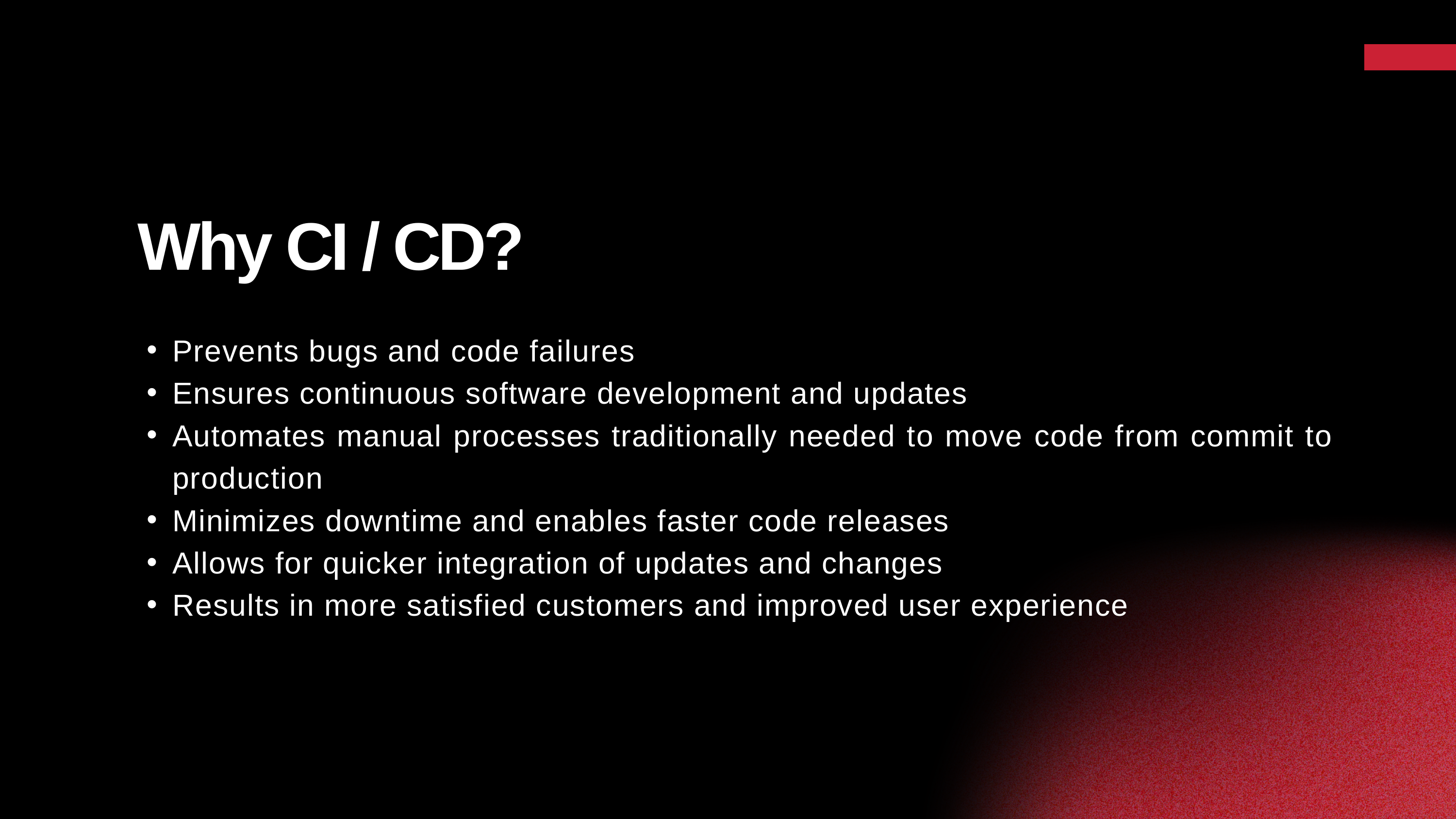

Why CI / CD?
Prevents bugs and code failures
Ensures continuous software development and updates
Automates manual processes traditionally needed to move code from commit to production
Minimizes downtime and enables faster code releases
Allows for quicker integration of updates and changes
Results in more satisfied customers and improved user experience